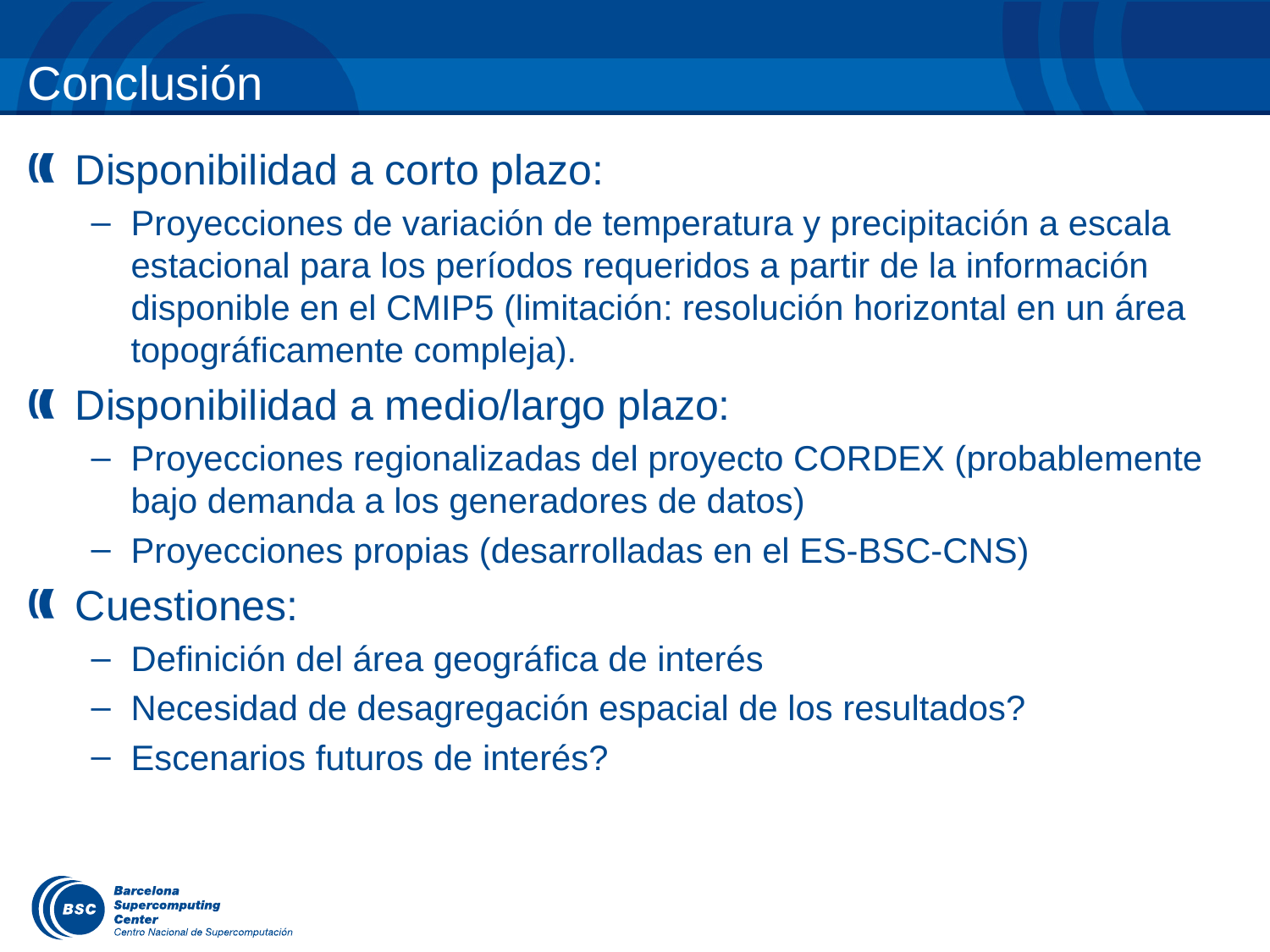

# Conclusión
Disponibilidad a corto plazo:
Proyecciones de variación de temperatura y precipitación a escala estacional para los períodos requeridos a partir de la información disponible en el CMIP5 (limitación: resolución horizontal en un área topográficamente compleja).
Disponibilidad a medio/largo plazo:
Proyecciones regionalizadas del proyecto CORDEX (probablemente bajo demanda a los generadores de datos)
Proyecciones propias (desarrolladas en el ES-BSC-CNS)
Cuestiones:
Definición del área geográfica de interés
Necesidad de desagregación espacial de los resultados?
Escenarios futuros de interés?